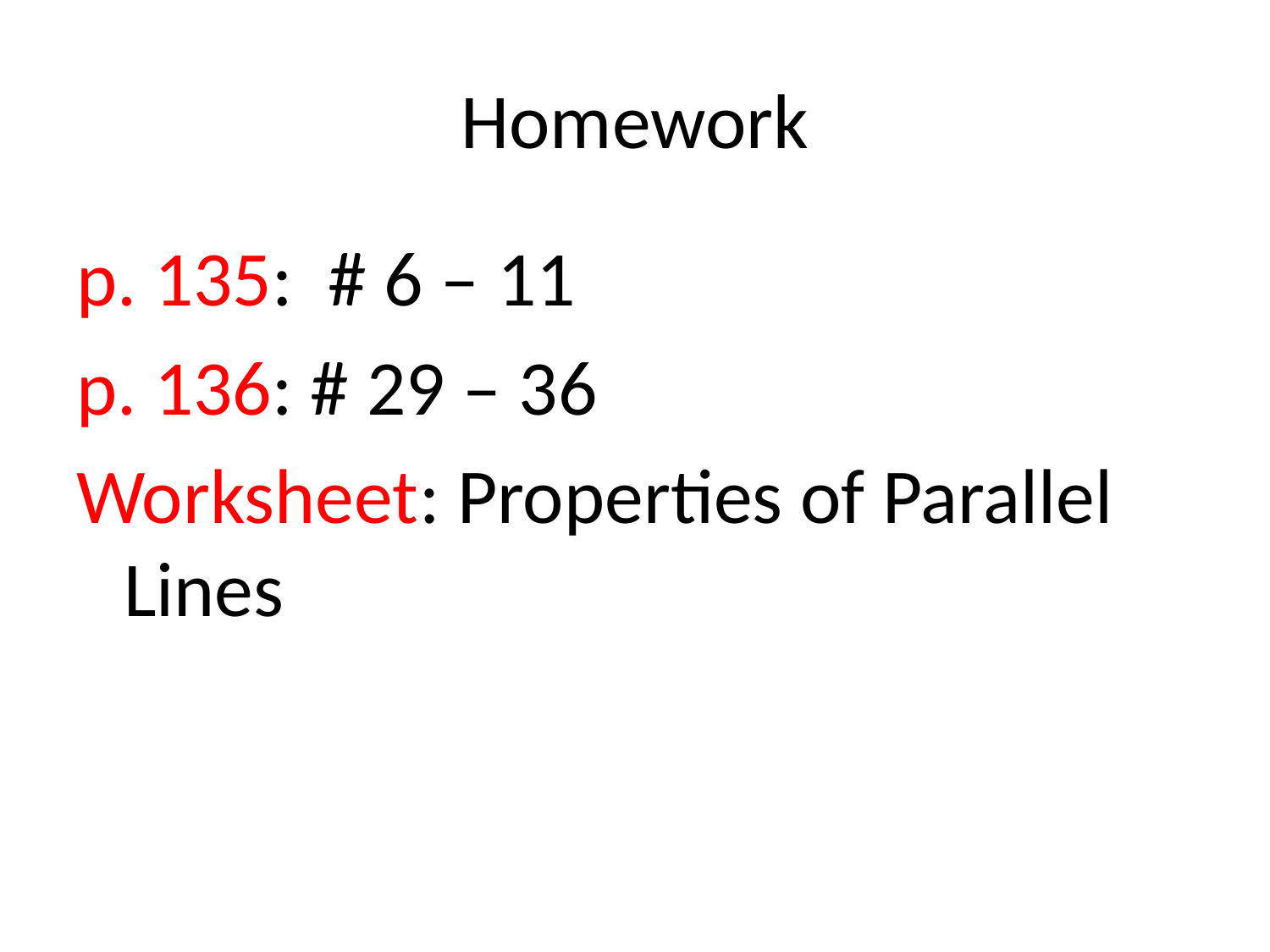

# Homework
p. 135:  # 6 – 11
p. 136: # 29 – 36
Worksheet: Properties of Parallel Lines